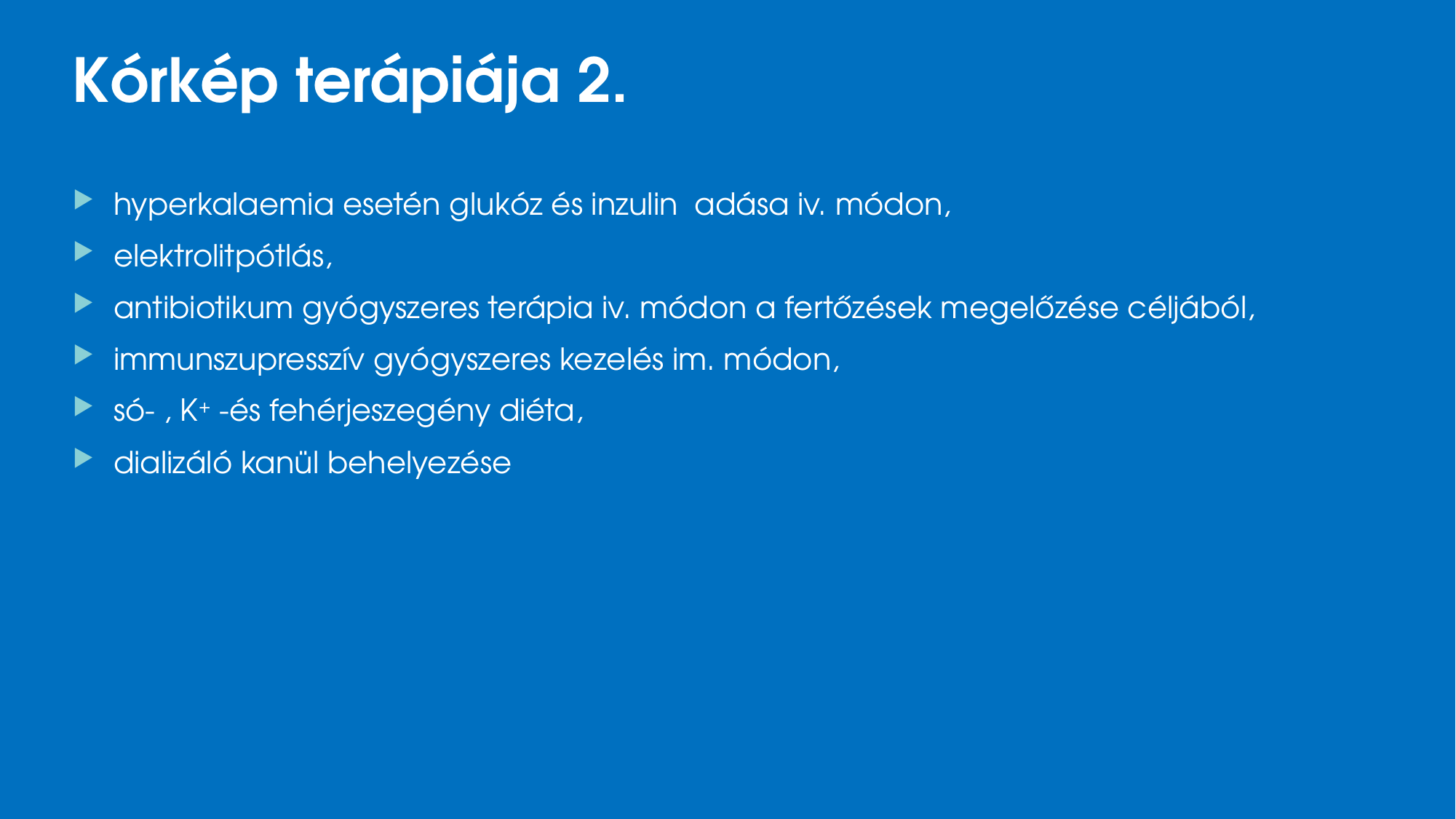

# Kórkép terápiája 2.
hyperkalaemia esetén glukóz és inzulin  adása iv. módon,
elektrolitpótlás,
antibiotikum gyógyszeres terápia iv. módon a fertőzések megelőzése céljából,
immunszupresszív gyógyszeres kezelés im. módon,
só- , K+ -és fehérjeszegény diéta,
dializáló kanül behelyezése